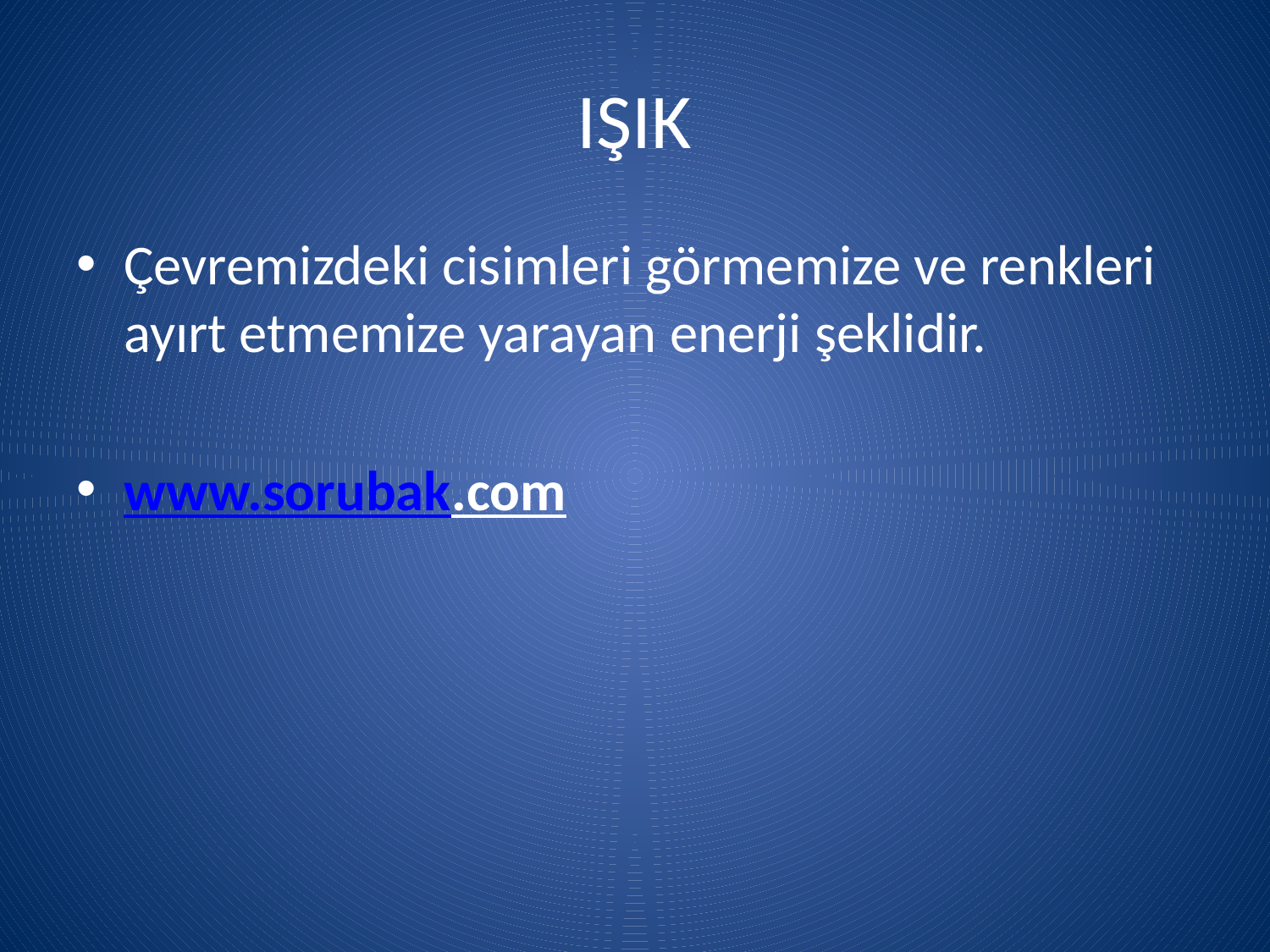

# IŞIK
Çevremizdeki cisimleri görmemize ve renkleri ayırt etmemize yarayan enerji şeklidir.

www.sorubak.com